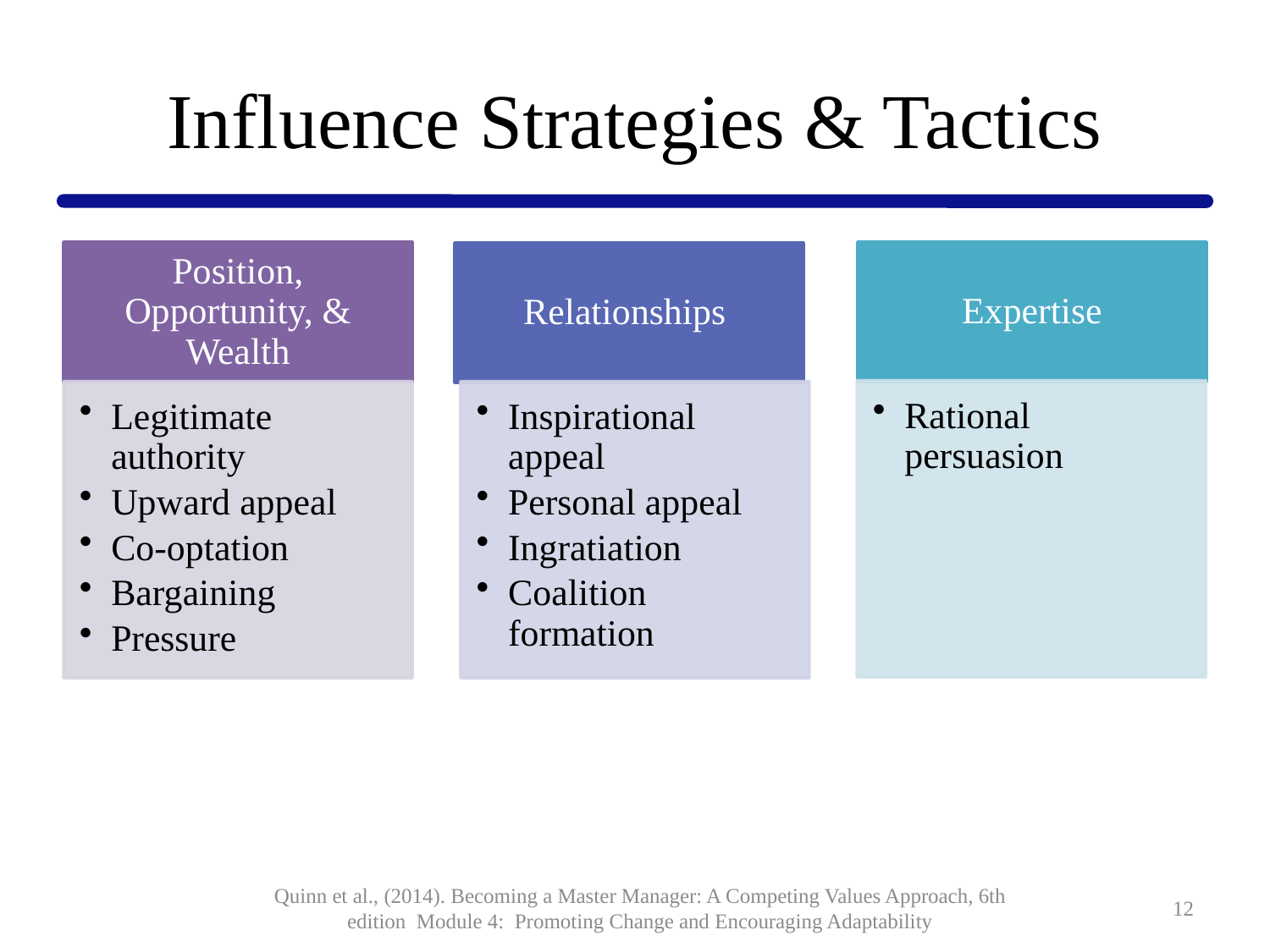

# Influence Strategies & Tactics
Position, Opportunity, & Wealth
Legitimate authority
Upward appeal
Co-optation
Bargaining
Pressure
Relationships
Inspirational appeal
Personal appeal
Ingratiation
Coalition formation
Expertise
Rational persuasion
Quinn et al., (2014). Becoming a Master Manager: A Competing Values Approach, 6th edition  Module 4:  Promoting Change and Encouraging Adaptability
12